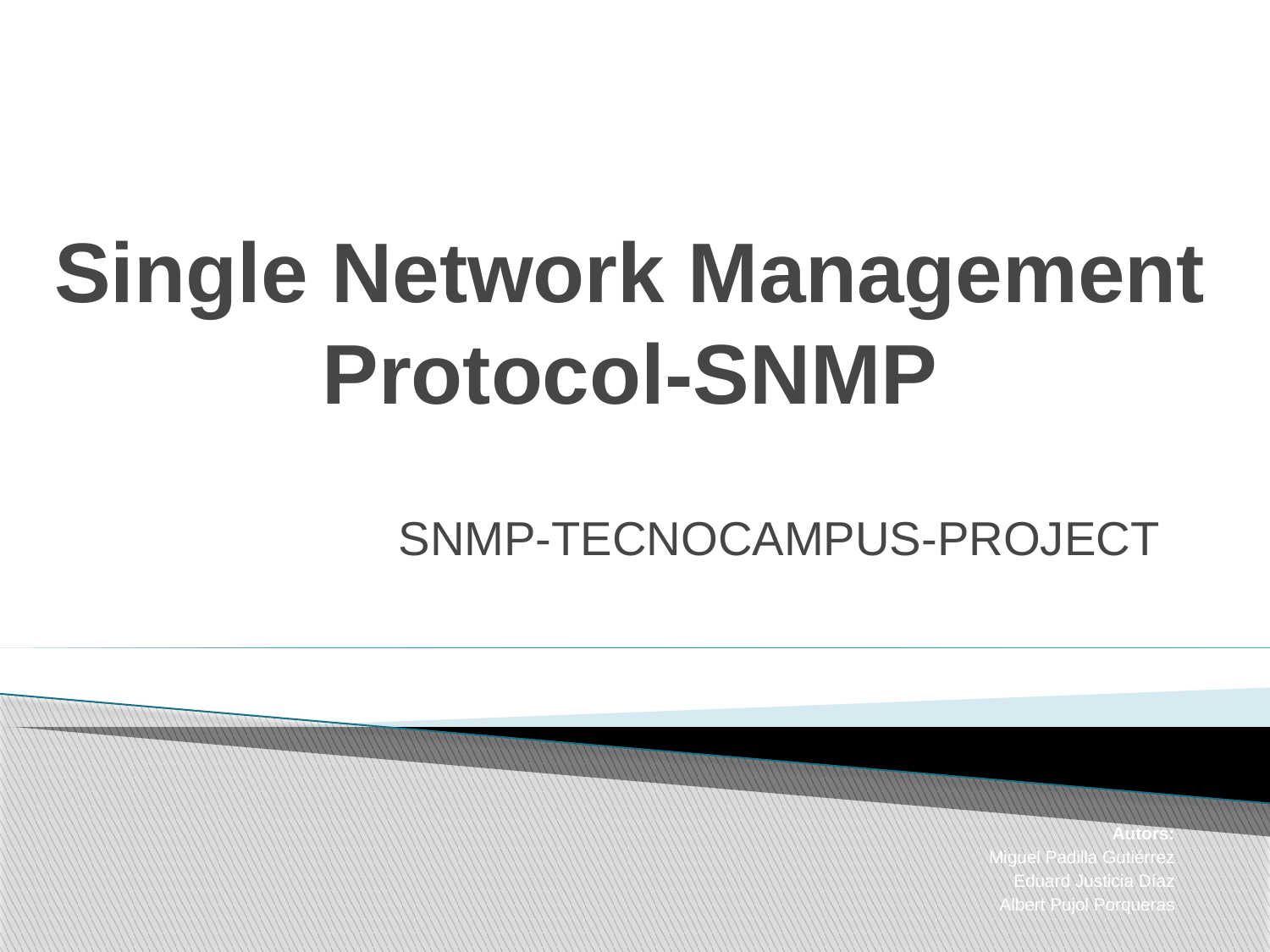

# Single Network Management Protocol-SNMP
SNMP-TECNOCAMPUS-PROJECT
Autors:
Miguel Padilla Gutiérrez
Eduard Justicia Díaz
Albert Pujol Porqueras